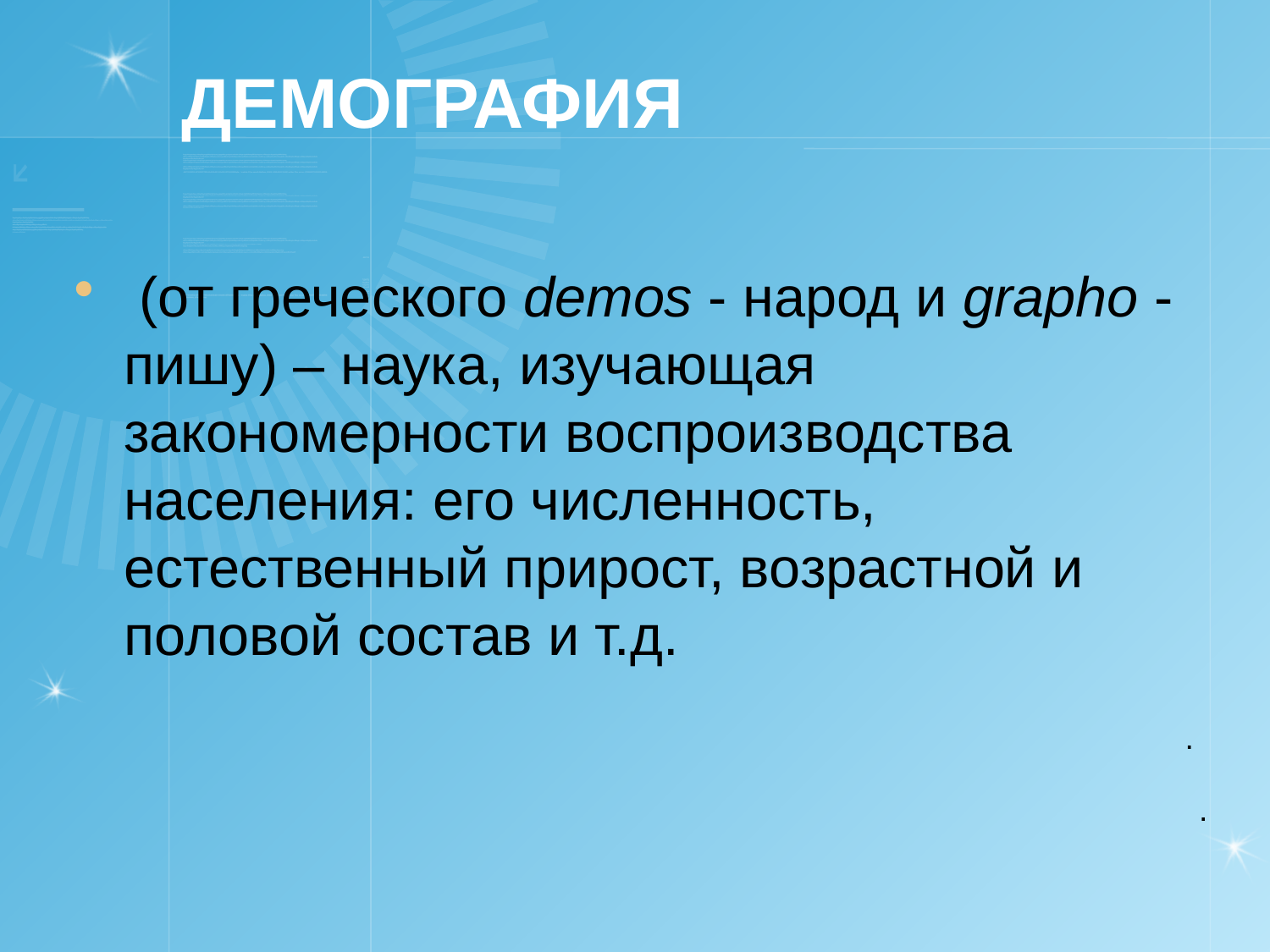

# Демография
 (от греческого demos - народ и grapho - пишу) – наука, изучающая закономерности воспроизводства населения: его численность, естественный прирост, возрастной и половой состав и т.д.

.

.